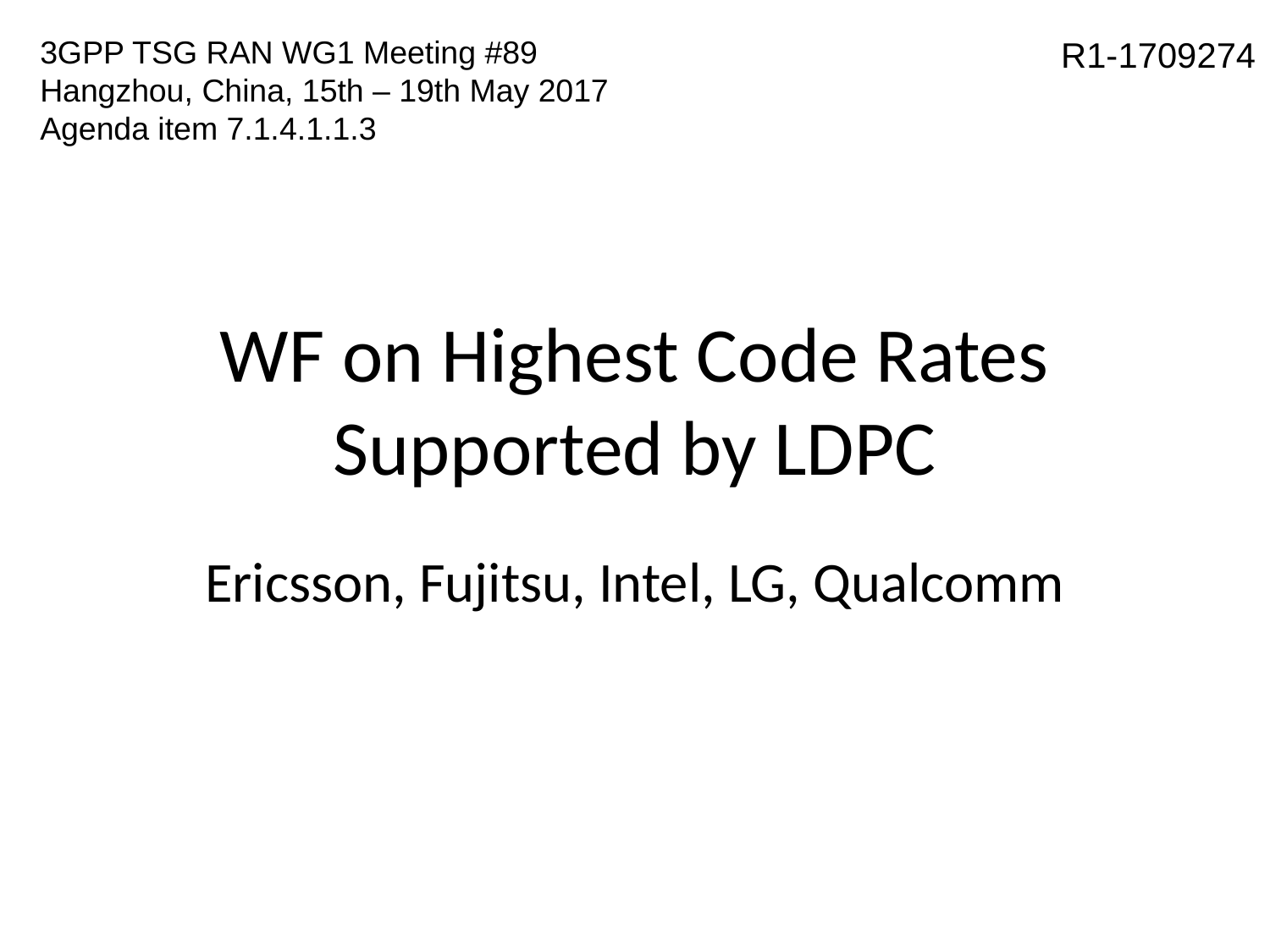

3GPP TSG RAN WG1 Meeting #89
Hangzhou, China, 15th – 19th May 2017
Agenda item 7.1.4.1.1.3
R1-1709274
# WF on Highest Code Rates Supported by LDPC
Ericsson, Fujitsu, Intel, LG, Qualcomm